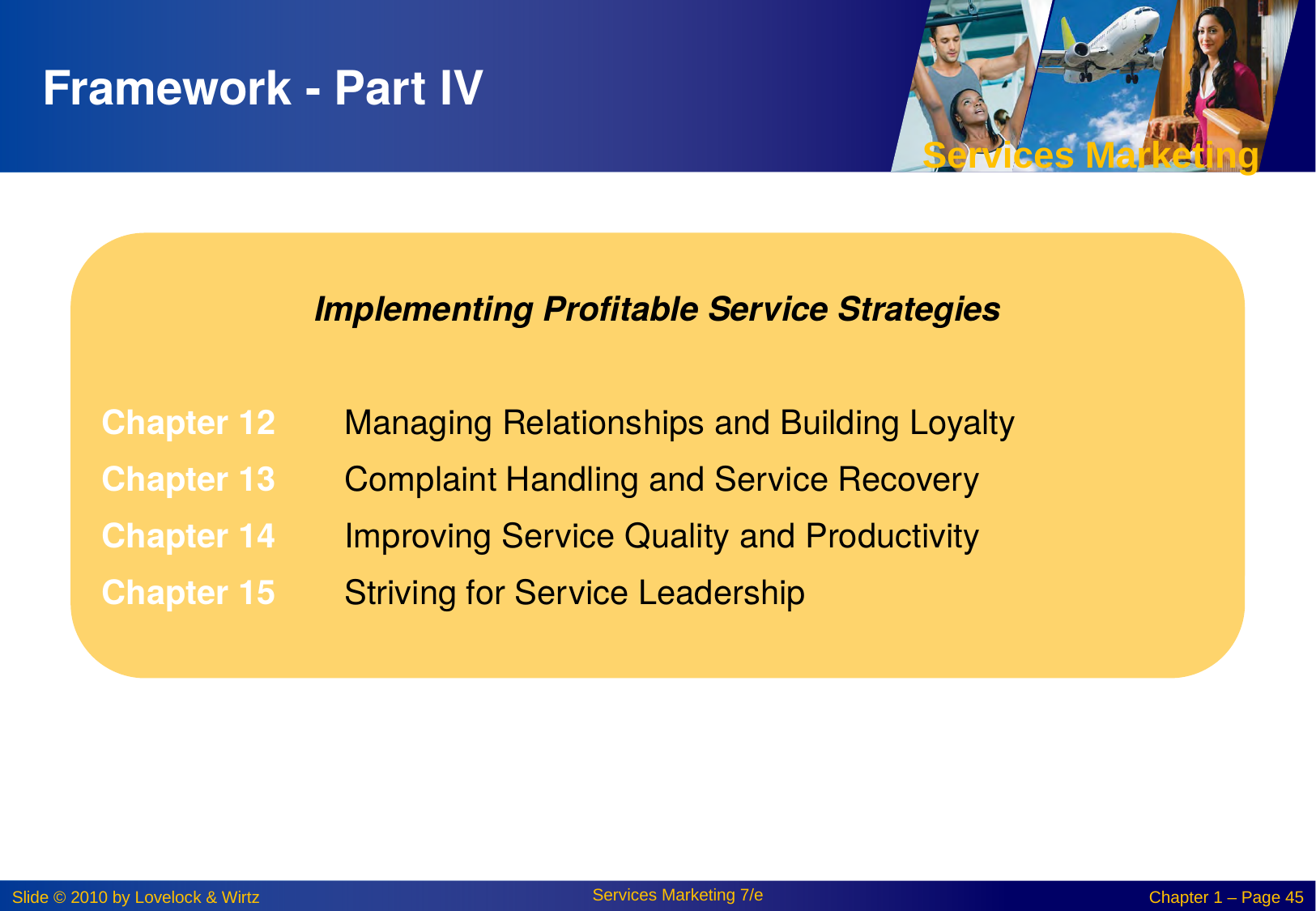

# Framework - Part IV

Implementing Profitable Service Strategies

Chapter 12	Managing Relationships and Building Loyalty
Chapter 13	Complaint Handling and Service Recovery
Chapter 14	Improving Service Quality and Productivity
Chapter 15	Striving for Service Leadership